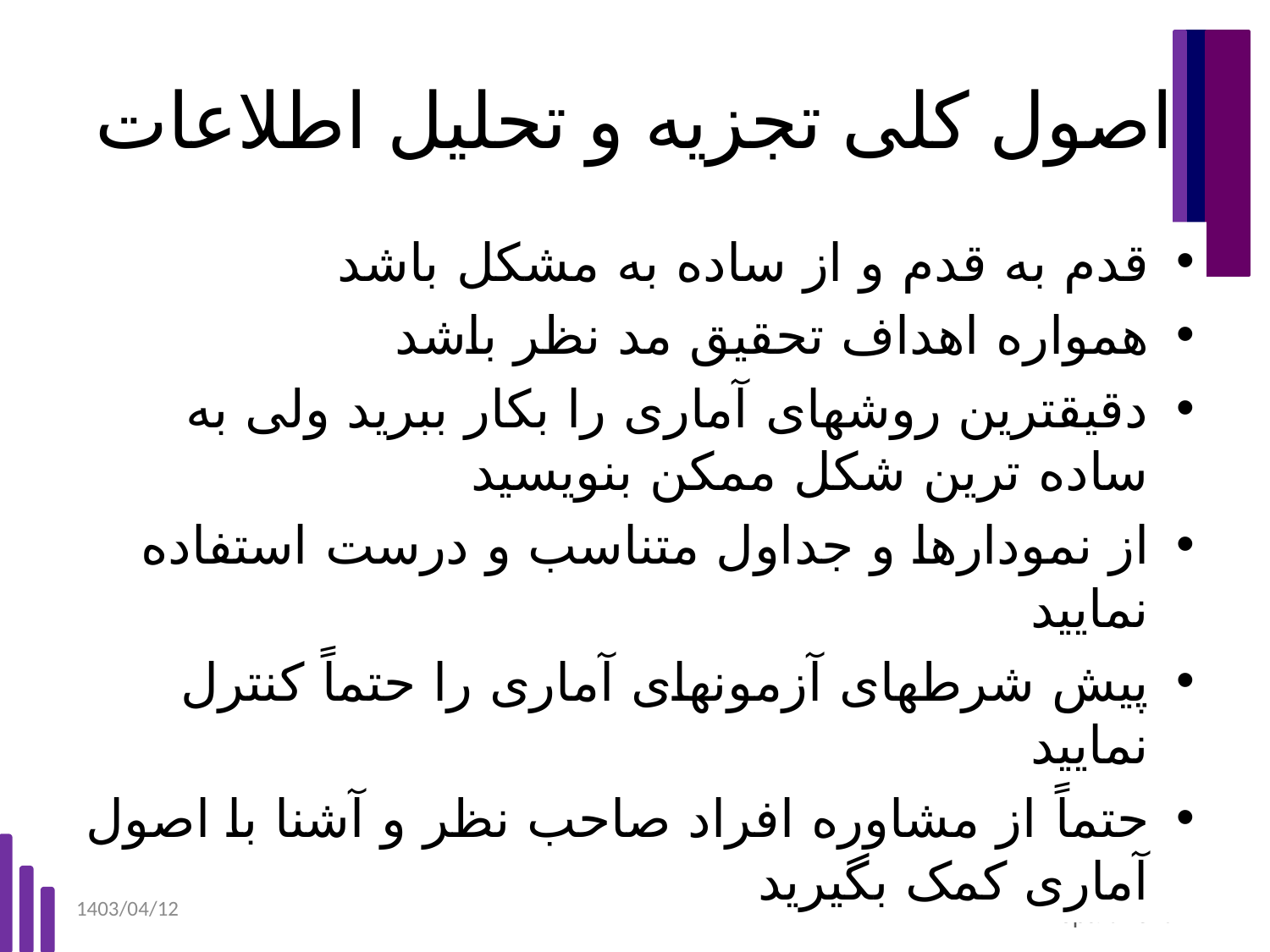

# اصول کلی تجزیه و تحلیل اطلاعات
قدم به قدم و از ساده به مشکل باشد
همواره اهداف تحقیق مد نظر باشد
دقیقترین روشهای آماری را بکار ببرید ولی به ساده ترین شکل ممکن بنویسید
از نمودارها و جداول متناسب و درست استفاده نمایید
پیش شرطهای آزمونهای آماری را حتماً کنترل نمایید
حتماً از مشاوره افراد صاحب نظر و آشنا با اصول آماری کمک بگیرید
1403/04/12